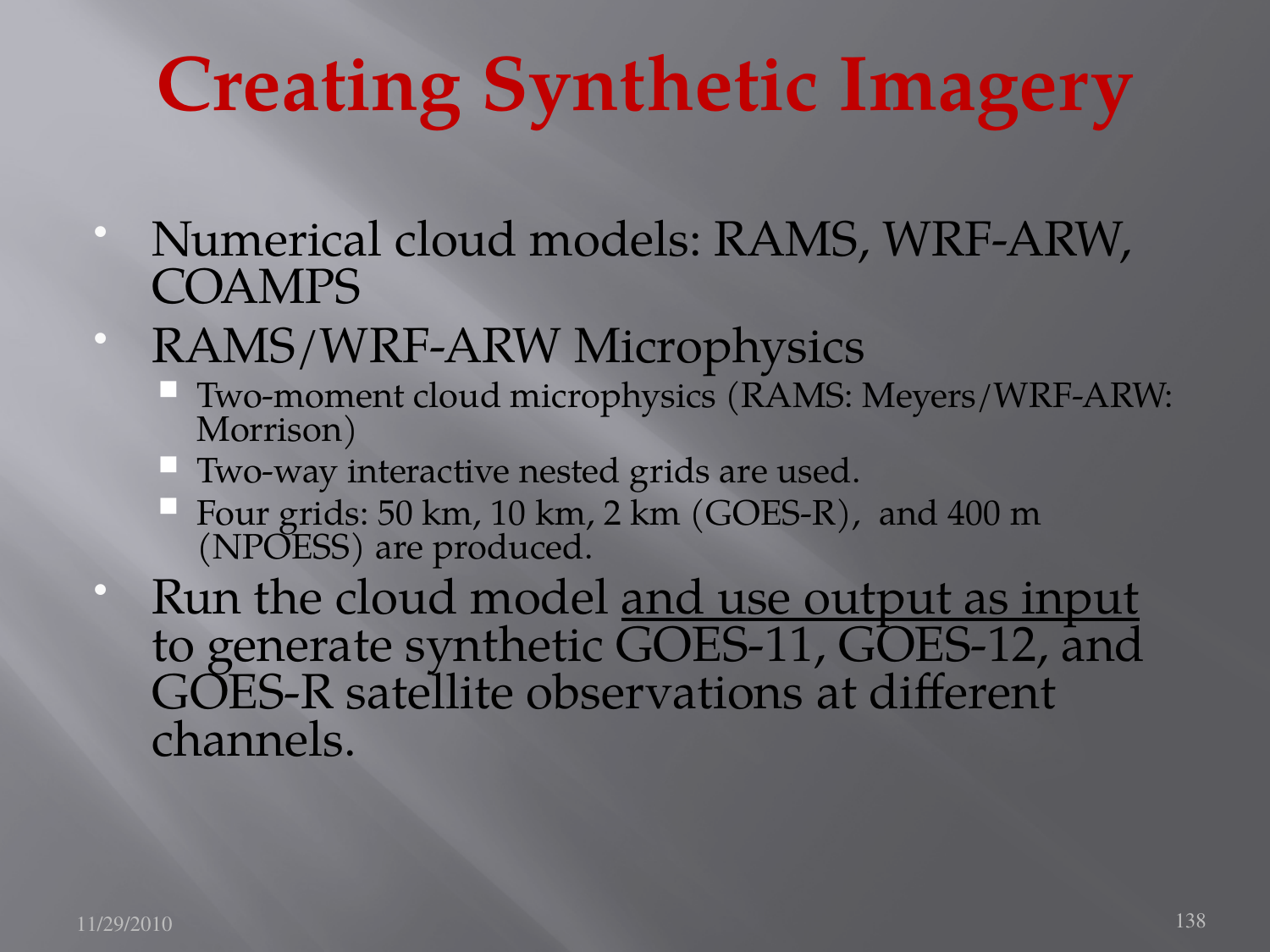

# Creating Synthetic Imagery
Numerical cloud models: RAMS, WRF-ARW, COAMPS
RAMS/WRF-ARW Microphysics
Two-moment cloud microphysics (RAMS: Meyers/WRF-ARW: Morrison)
Two-way interactive nested grids are used.
Four grids: 50 km, 10 km, 2 km (GOES-R),  and 400 m (NPOESS) are produced.
Run the cloud model and use output as input to generate synthetic GOES-11, GOES-12, and GOES-R satellite observations at different channels.

11/29/2010
138